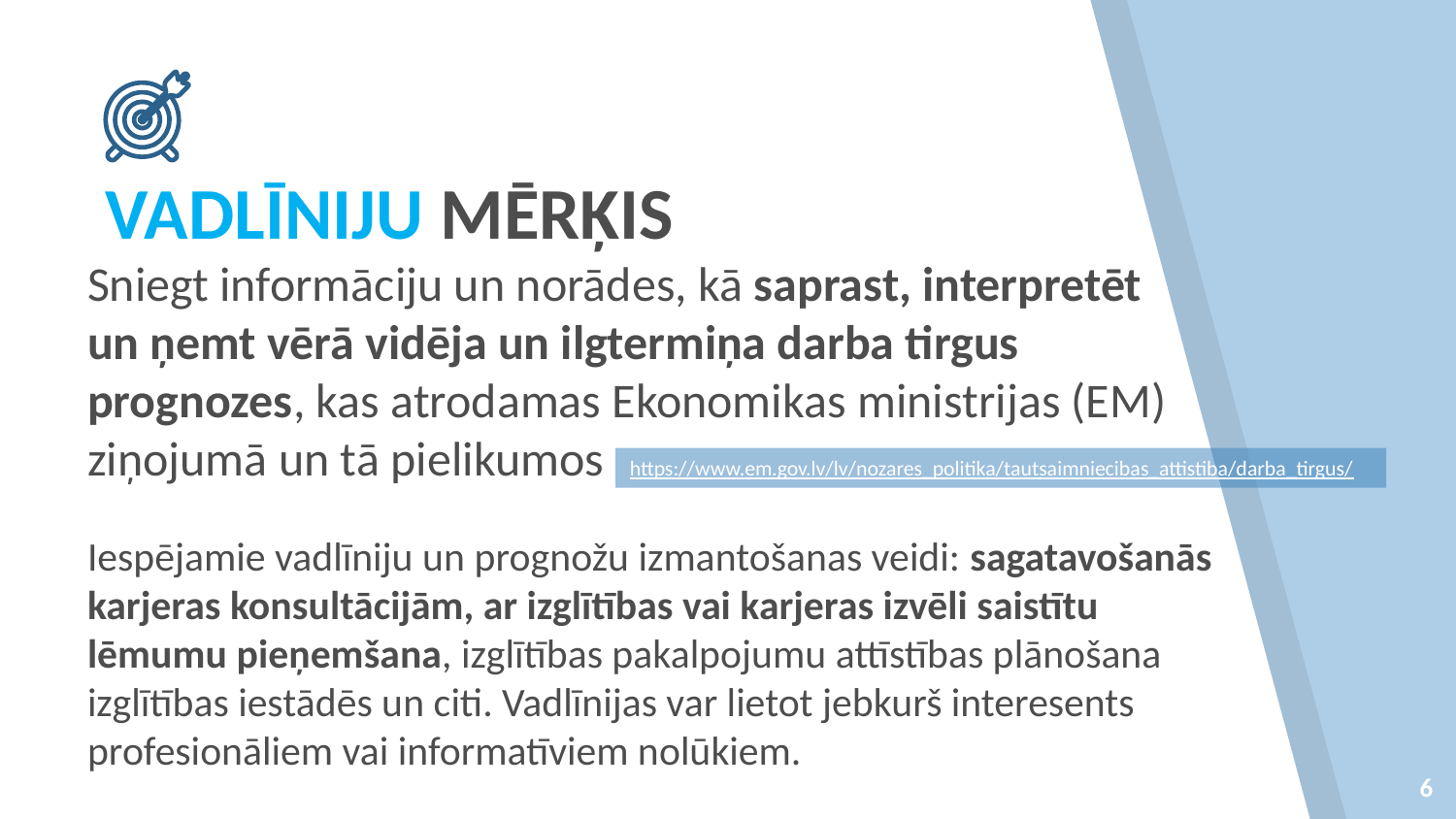

VADLĪNIJU MĒRĶIS
Sniegt informāciju un norādes, kā saprast, interpretēt un ņemt vērā vidēja un ilgtermiņa darba tirgus prognozes, kas atrodamas Ekonomikas ministrijas (EM) ziņojumā un tā pielikumos
https://www.em.gov.lv/lv/nozares_politika/tautsaimniecibas_attistiba/darba_tirgus/
Iespējamie vadlīniju un prognožu izmantošanas veidi: sagatavošanās karjeras konsultācijām, ar izglītības vai karjeras izvēli saistītu lēmumu pieņemšana, izglītības pakalpojumu attīstības plānošana izglītības iestādēs un citi. Vadlīnijas var lietot jebkurš interesents profesionāliem vai informatīviem nolūkiem.
6